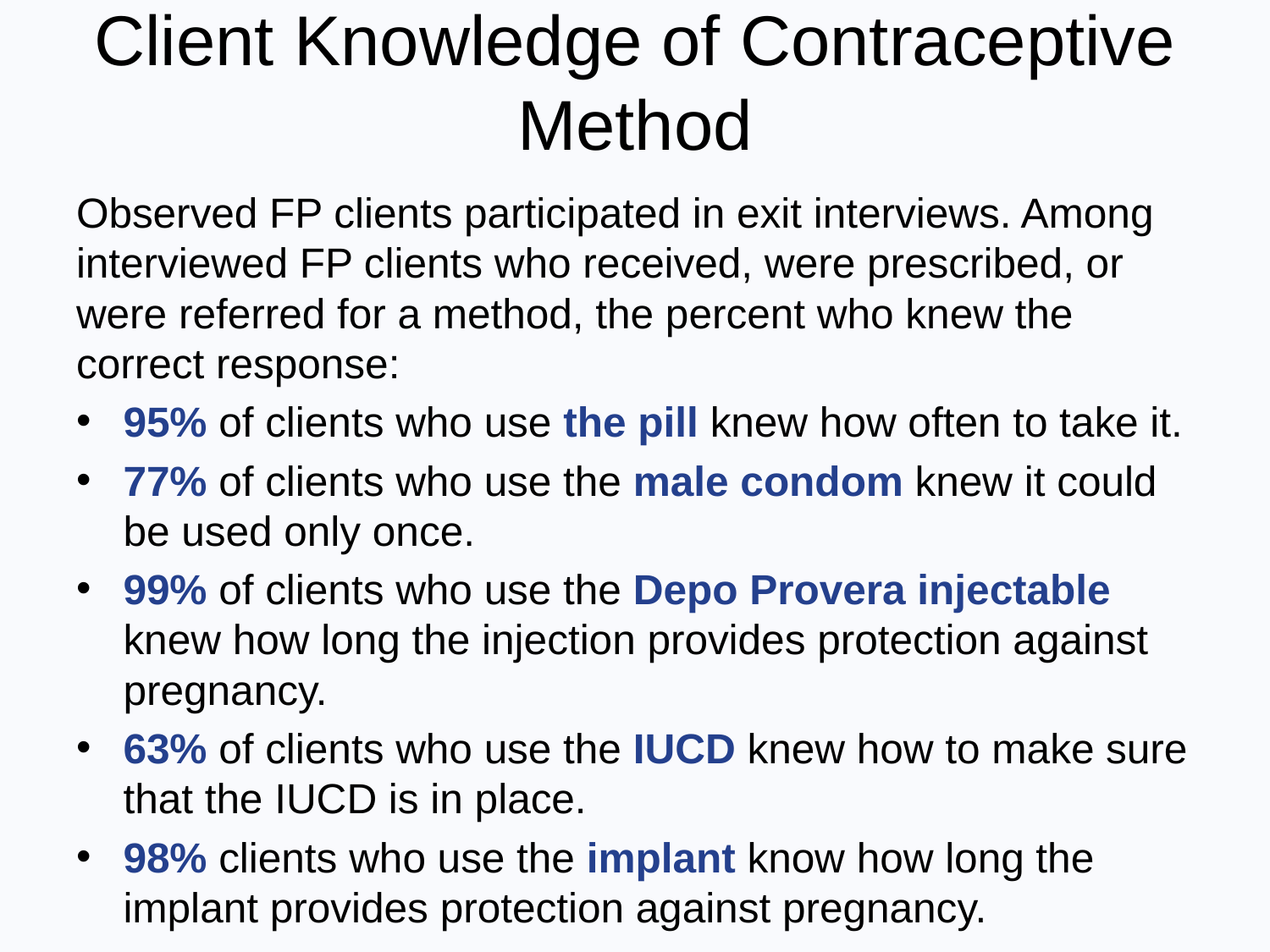

# Client Knowledge of Contraceptive Method
Observed FP clients participated in exit interviews. Among interviewed FP clients who received, were prescribed, or were referred for a method, the percent who knew the correct response:
95% of clients who use the pill knew how often to take it.
77% of clients who use the male condom knew it could be used only once.
99% of clients who use the Depo Provera injectable knew how long the injection provides protection against pregnancy.
63% of clients who use the IUCD knew how to make sure that the IUCD is in place.
98% clients who use the implant know how long the implant provides protection against pregnancy.